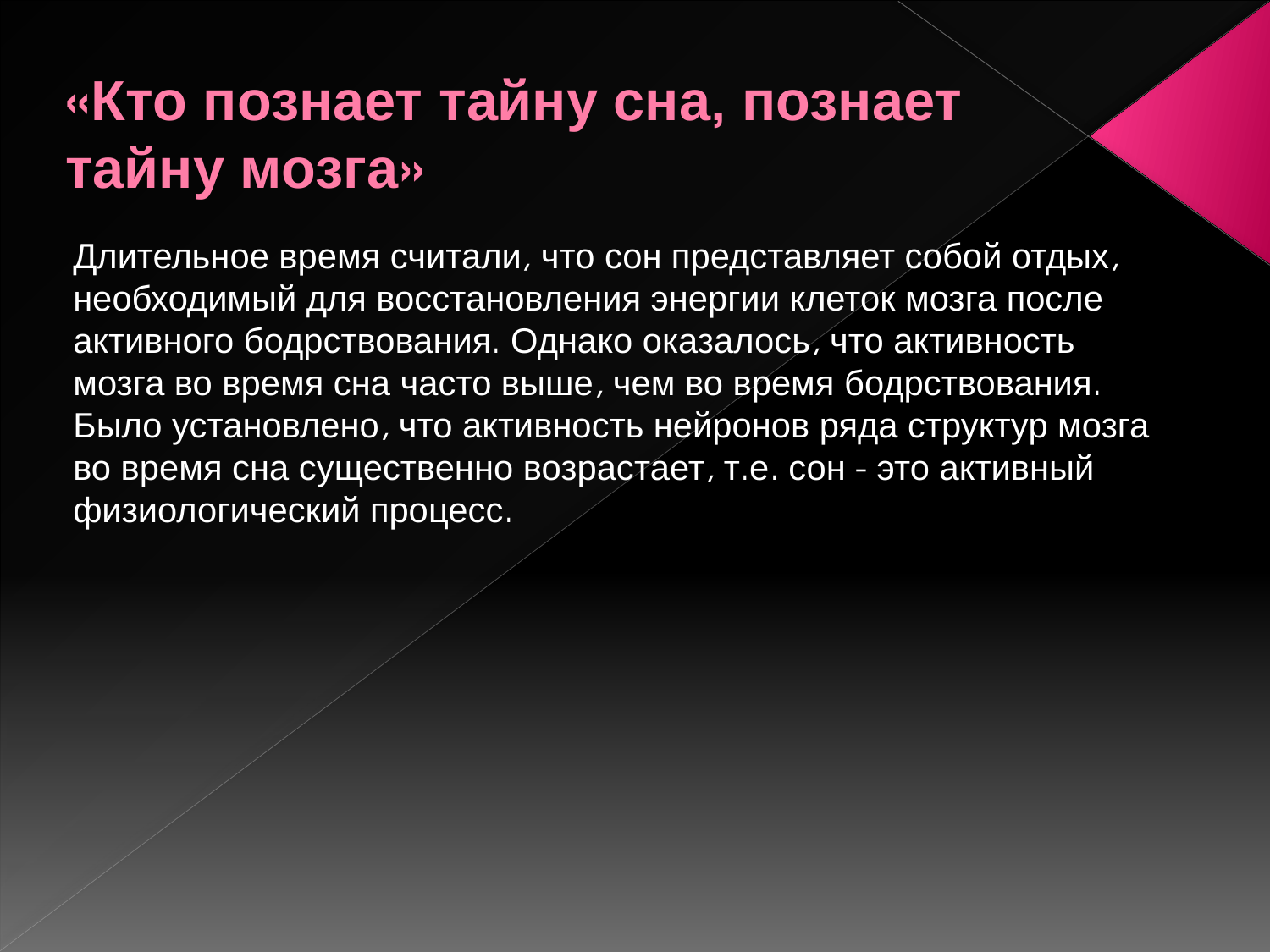

# «Кто познает тайну сна, познает тайну мозга»
Длительное время считали, что сон представляет собой отдых, необходимый для восстановления энергии клеток мозга после активного бодрствования. Однако оказалось, что активность мозга во время сна часто выше, чем во время бодрствования. Было установлено, что активность нейронов ряда структур мозга во время сна существенно возрастает, т.е. сон - это активный физиологический процесс.